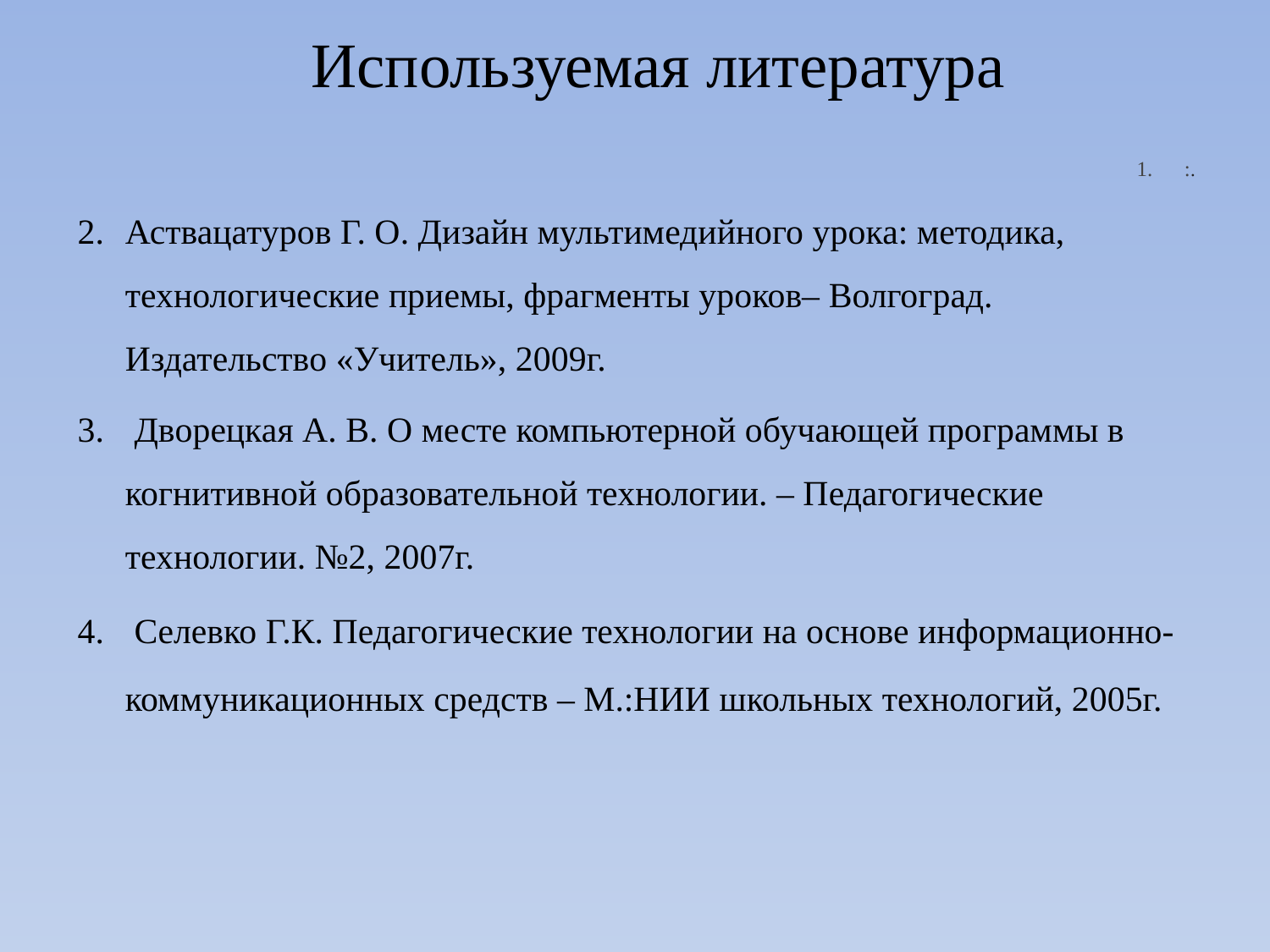

# Используемая литература
:.
Аствацатуров Г. О. Дизайн мультимедийного урока: методика, технологические приемы, фрагменты уроков– Волгоград. Издательство «Учитель», 2009г.
 Дворецкая А. В. О месте компьютерной обучающей программы в когнитивной образовательной технологии. – Педагогические технологии. №2, 2007г.
 Селевко Г.К. Педагогические технологии на основе информационно-коммуникационных средств – М.:НИИ школьных технологий, 2005г.